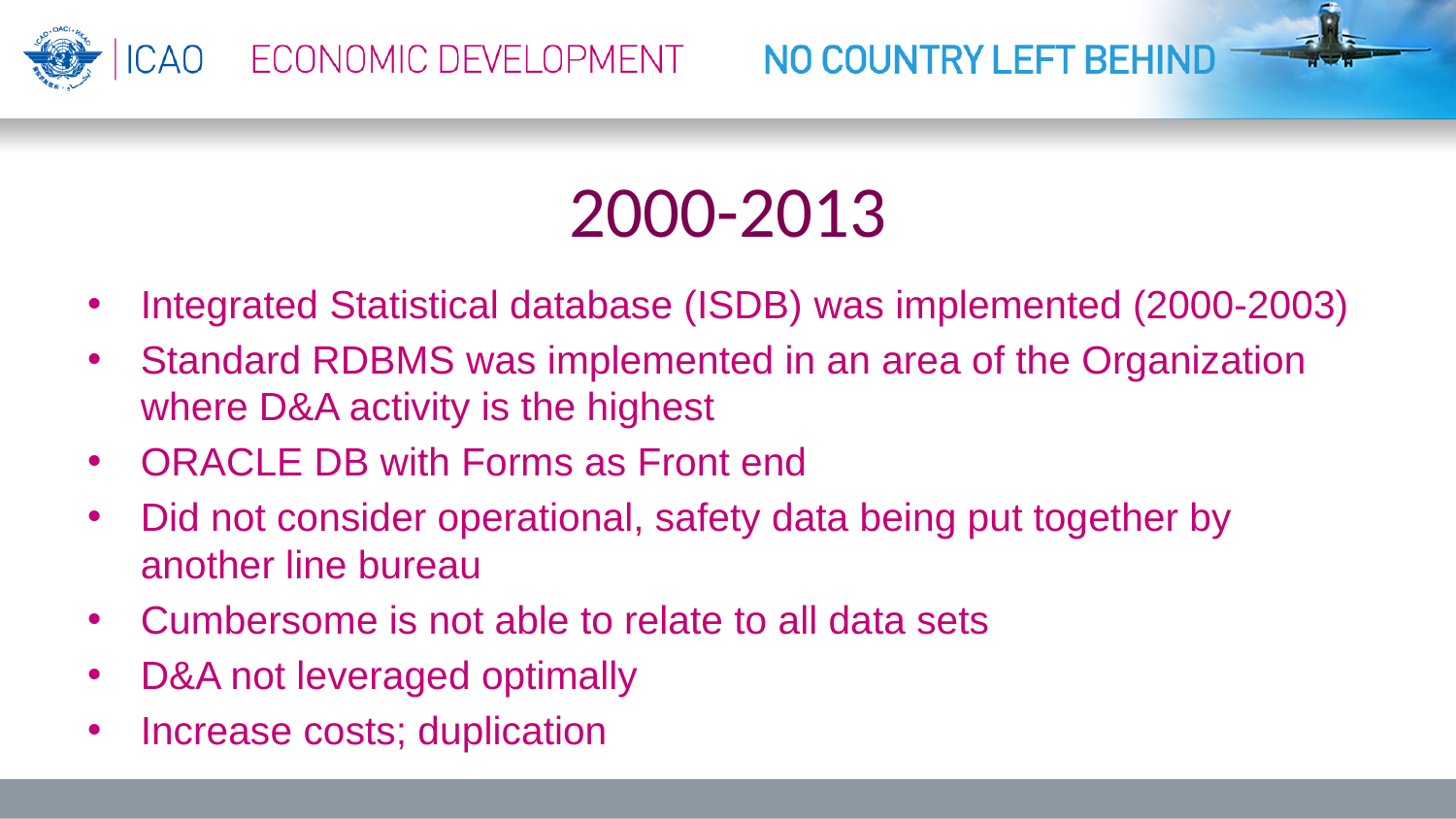

# 2000-2013
Integrated Statistical database (ISDB) was implemented (2000-2003)
Standard RDBMS was implemented in an area of the Organization where D&A activity is the highest
ORACLE DB with Forms as Front end
Did not consider operational, safety data being put together by another line bureau
Cumbersome is not able to relate to all data sets
D&A not leveraged optimally
Increase costs; duplication